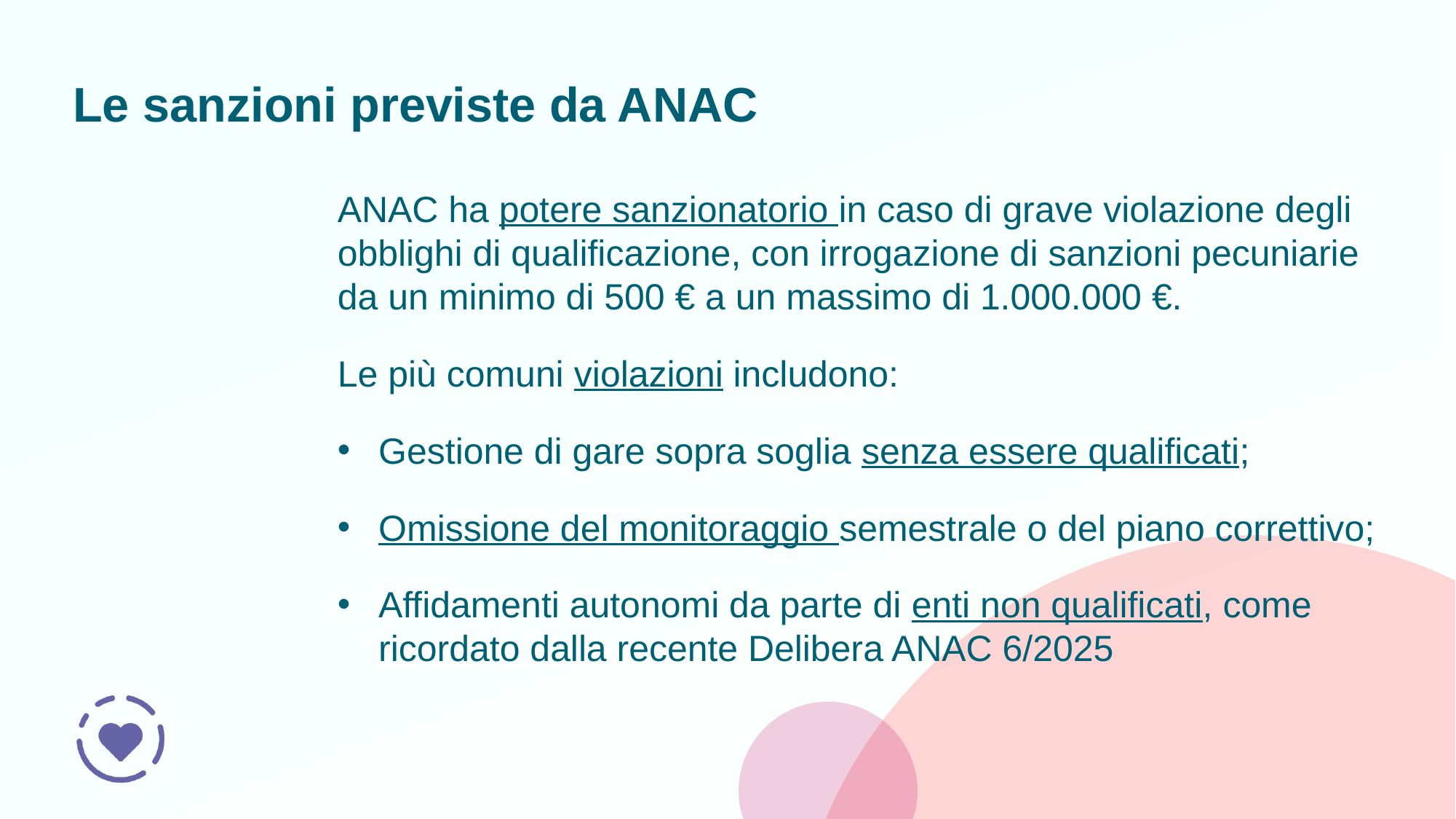

# Le sanzioni previste da ANAC
ANAC ha potere sanzionatorio in caso di grave violazione degli obblighi di qualificazione, con irrogazione di sanzioni pecuniarie da un minimo di 500 € a un massimo di 1.000.000 €.
Le più comuni violazioni includono:
Gestione di gare sopra soglia senza essere qualificati;
Omissione del monitoraggio semestrale o del piano correttivo;
Affidamenti autonomi da parte di enti non qualificati, come ricordato dalla recente Delibera ANAC 6/2025